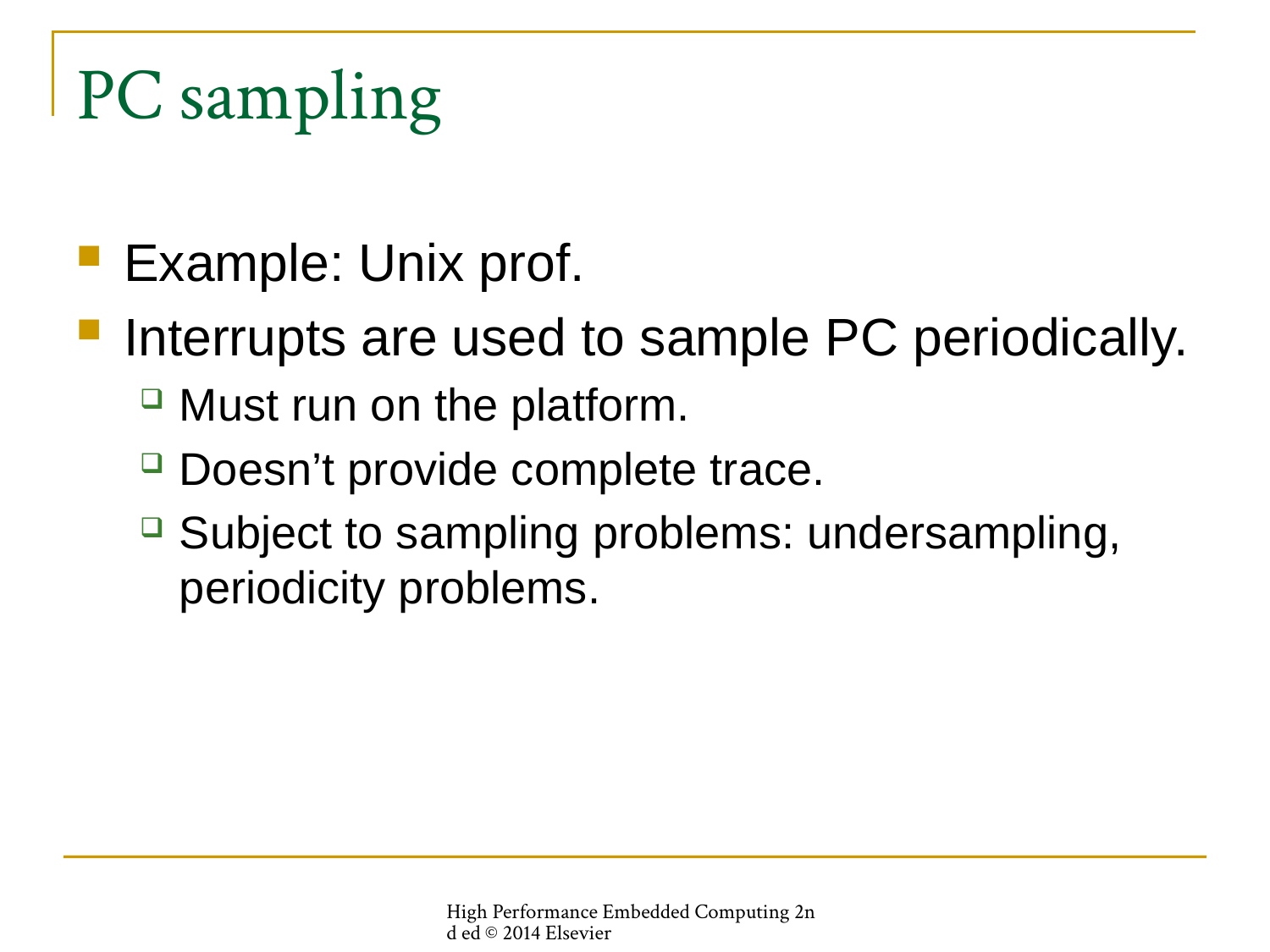

# PC sampling
Example: Unix prof.
Interrupts are used to sample PC periodically.
Must run on the platform.
Doesn’t provide complete trace.
Subject to sampling problems: undersampling, periodicity problems.
High Performance Embedded Computing 2nd ed © 2014 Elsevier